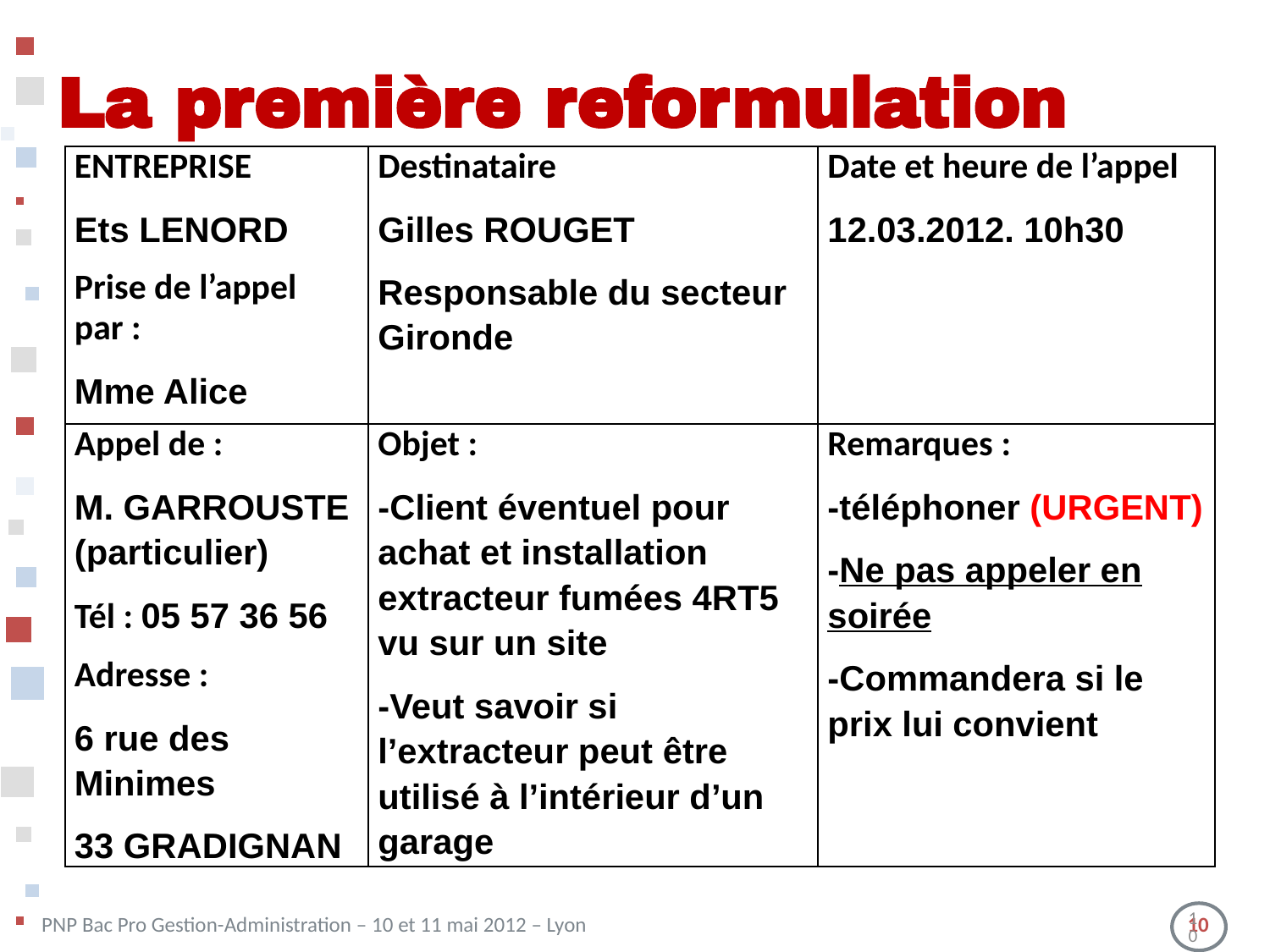

# La première reformulation
| ENTREPRISE Ets LENORD Prise de l’appel par : Mme Alice | Destinataire Gilles ROUGET Responsable du secteur Gironde | Date et heure de l’appel 12.03.2012. 10h30 |
| --- | --- | --- |
| Appel de : M. GARROUSTE (particulier) Tél : 05 57 36 56 Adresse : 6 rue des Minimes 33 GRADIGNAN | Objet : -Client éventuel pour achat et installation extracteur fumées 4RT5  vu sur un site -Veut savoir si l’extracteur peut être utilisé à l’intérieur d’un garage | Remarques : -téléphoner (URGENT) -Ne pas appeler en soirée -Commandera si le prix lui convient |

10